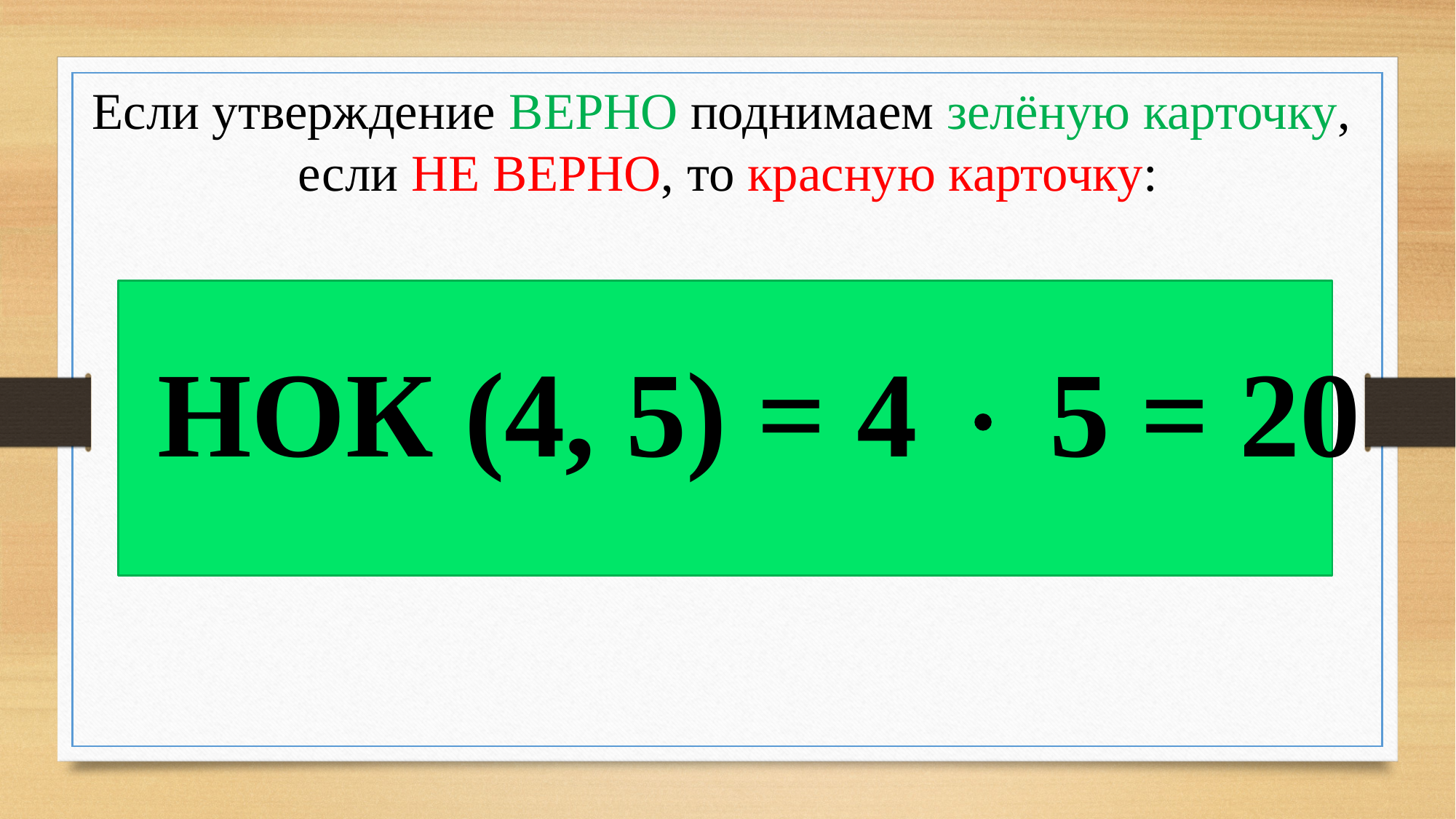

Если утверждение ВЕРНО поднимаем зелёную карточку,
если НЕ ВЕРНО, то красную карточку:

НОК (4, 5) = 4 ⋅ 5 = 20